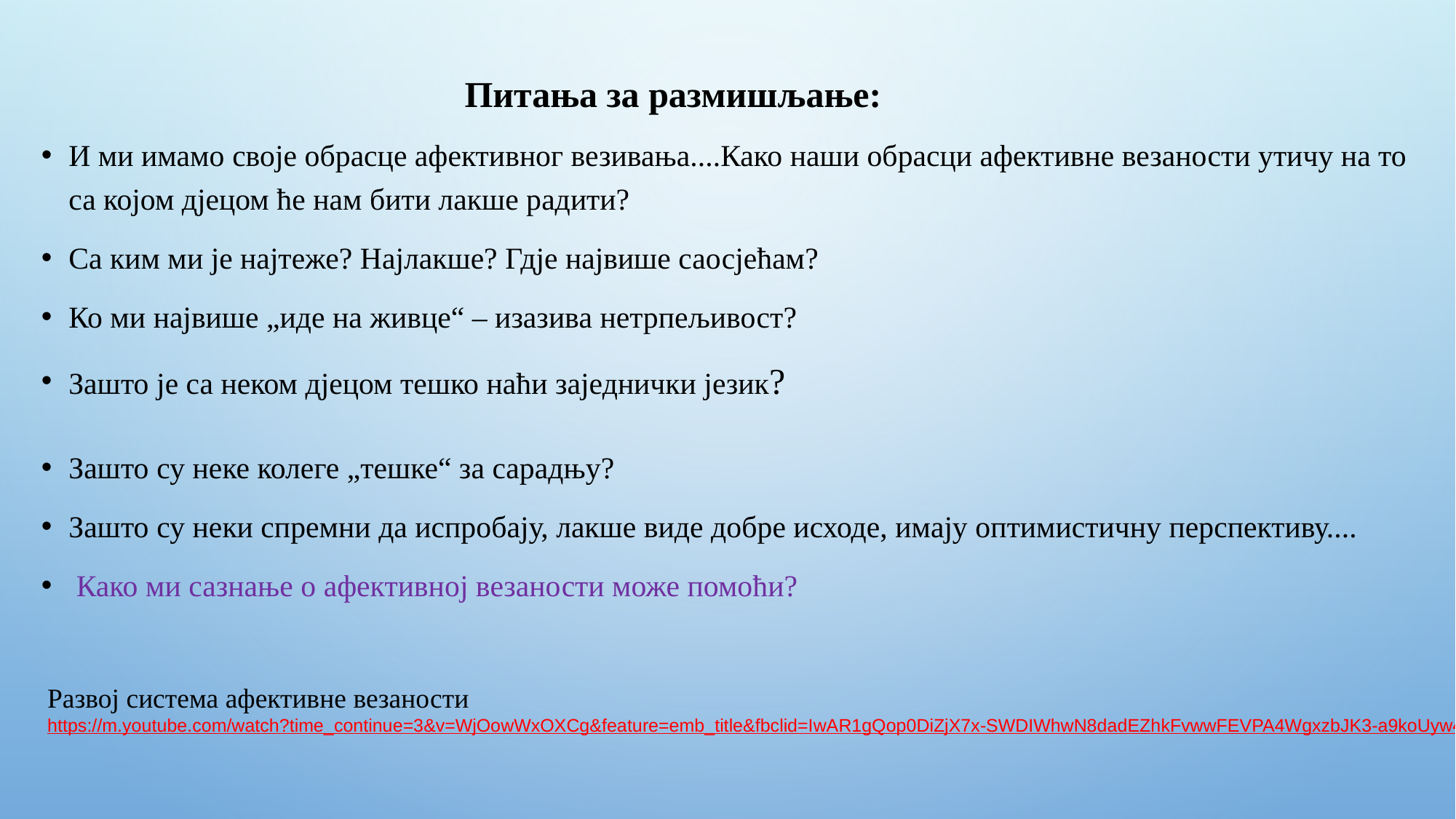

# Питања за размишљање:

И ми имамо своје обрасце афективног везивања....Како наши обрасци афективне везаности утичу на то са којом дјецом ће нам бити лакше радити?
Са ким ми је најтеже? Најлакше? Гдје највише саосјећам?
Ко ми највише „иде на живце“ – изазива нетрпељивост?
Зашто је са неком дјецом тешко наћи заједнички језик?

Зашто су неке колеге „тешке“ за сарадњу?
Зашто су неки спремни да испробају, лакше виде добре исходе, имају оптимистичну перспективу....
 Како ми сазнање о афективној везаности може помоћи?

Развој система афективне везаности
https://m.youtube.com/watch?time_continue=3&v=WjOowWxOXCg&feature=emb_title&fbclid=IwAR1gQop0DiZjX7x-SWDIWhwN8dadEZhkFvwwFEVPA4WgxzbJK3-a9koUyw4